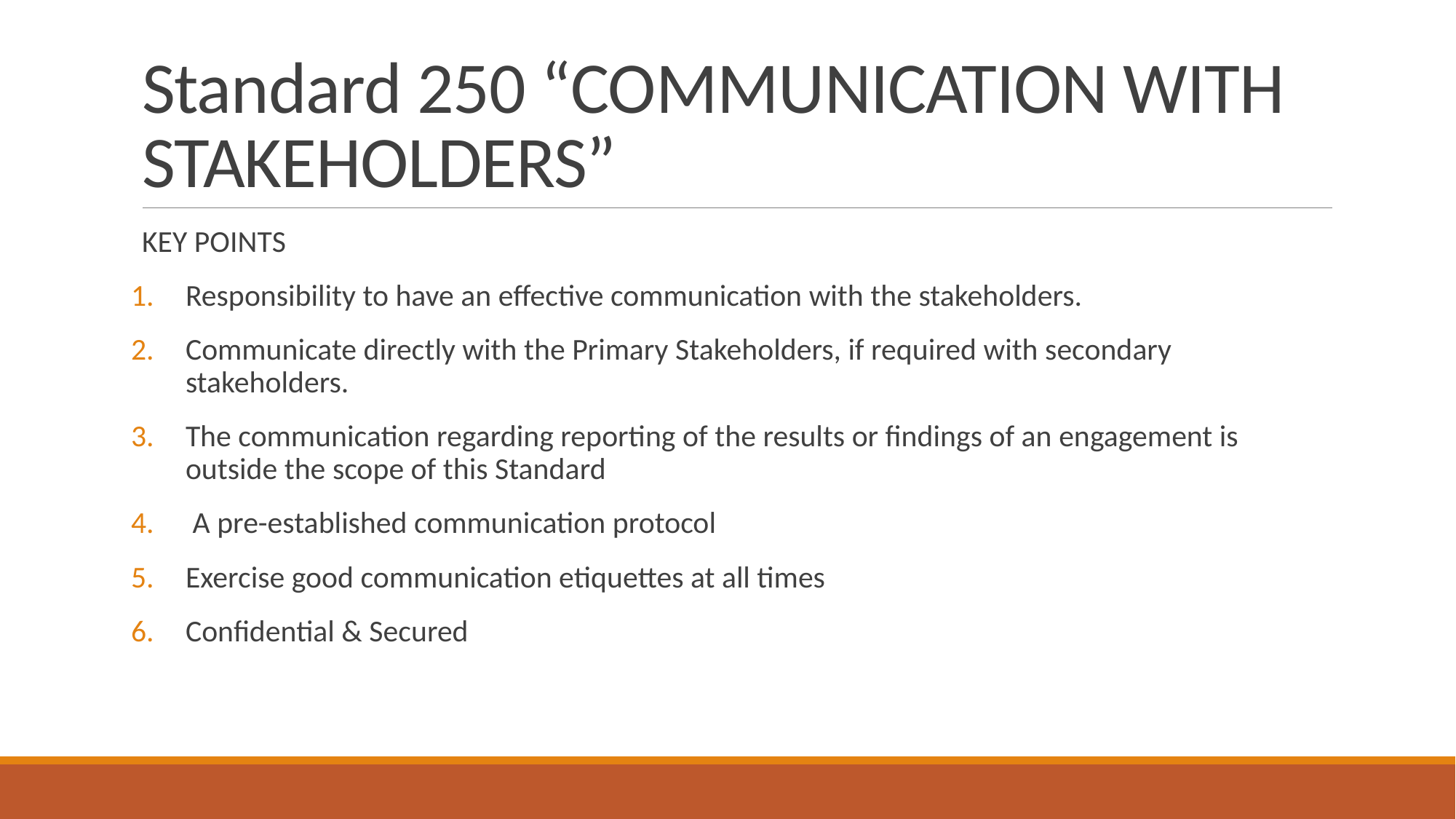

# Standard 250 “COMMUNICATION WITH STAKEHOLDERS”
KEY POINTS
Responsibility to have an effective communication with the stakeholders.
Communicate directly with the Primary Stakeholders, if required with secondary stakeholders.
The communication regarding reporting of the results or findings of an engagement is outside the scope of this Standard
 A pre-established communication protocol
Exercise good communication etiquettes at all times
Confidential & Secured